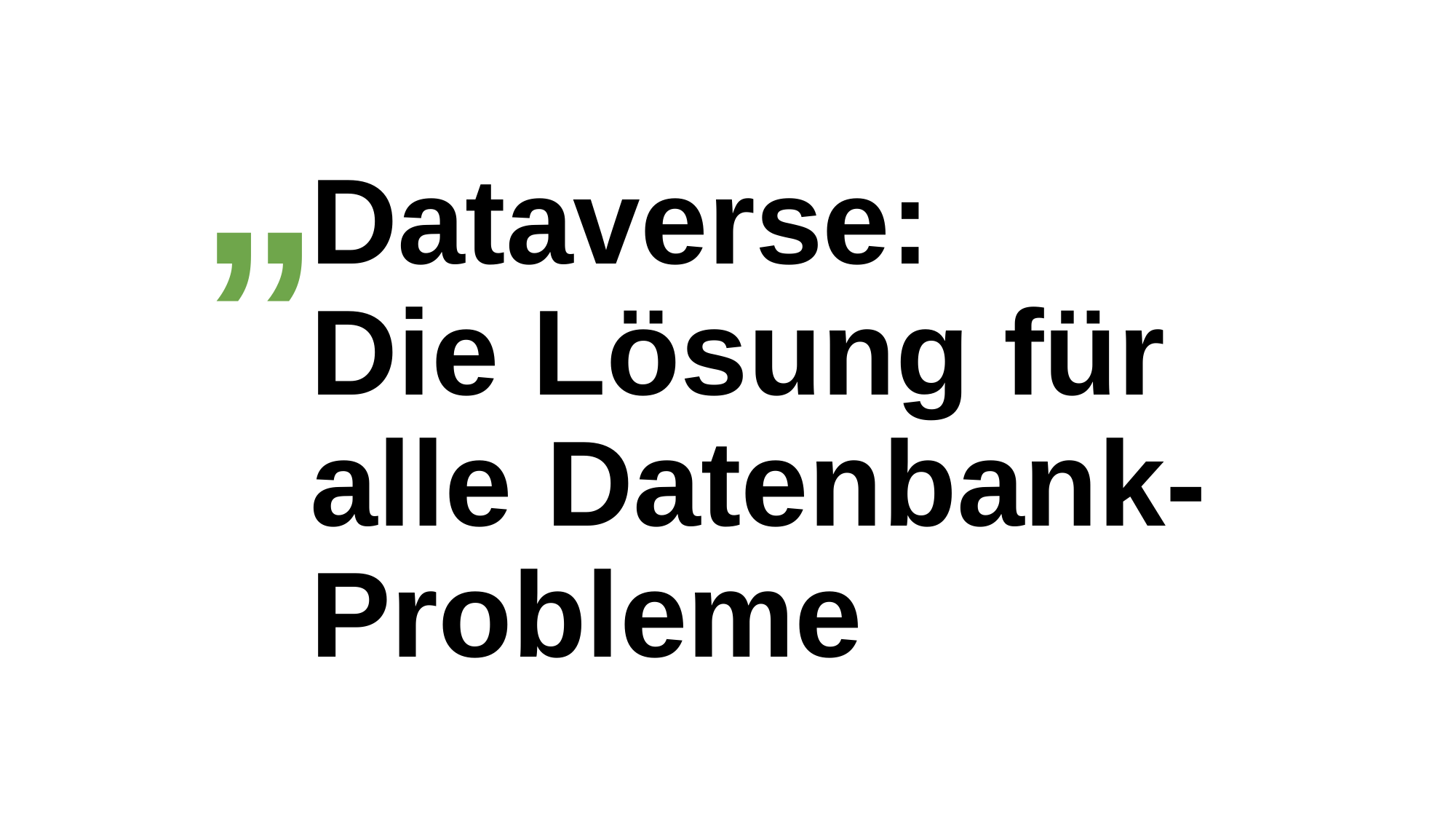

„
Dataverse:
Die Lösung für
alle Datenbank-Probleme